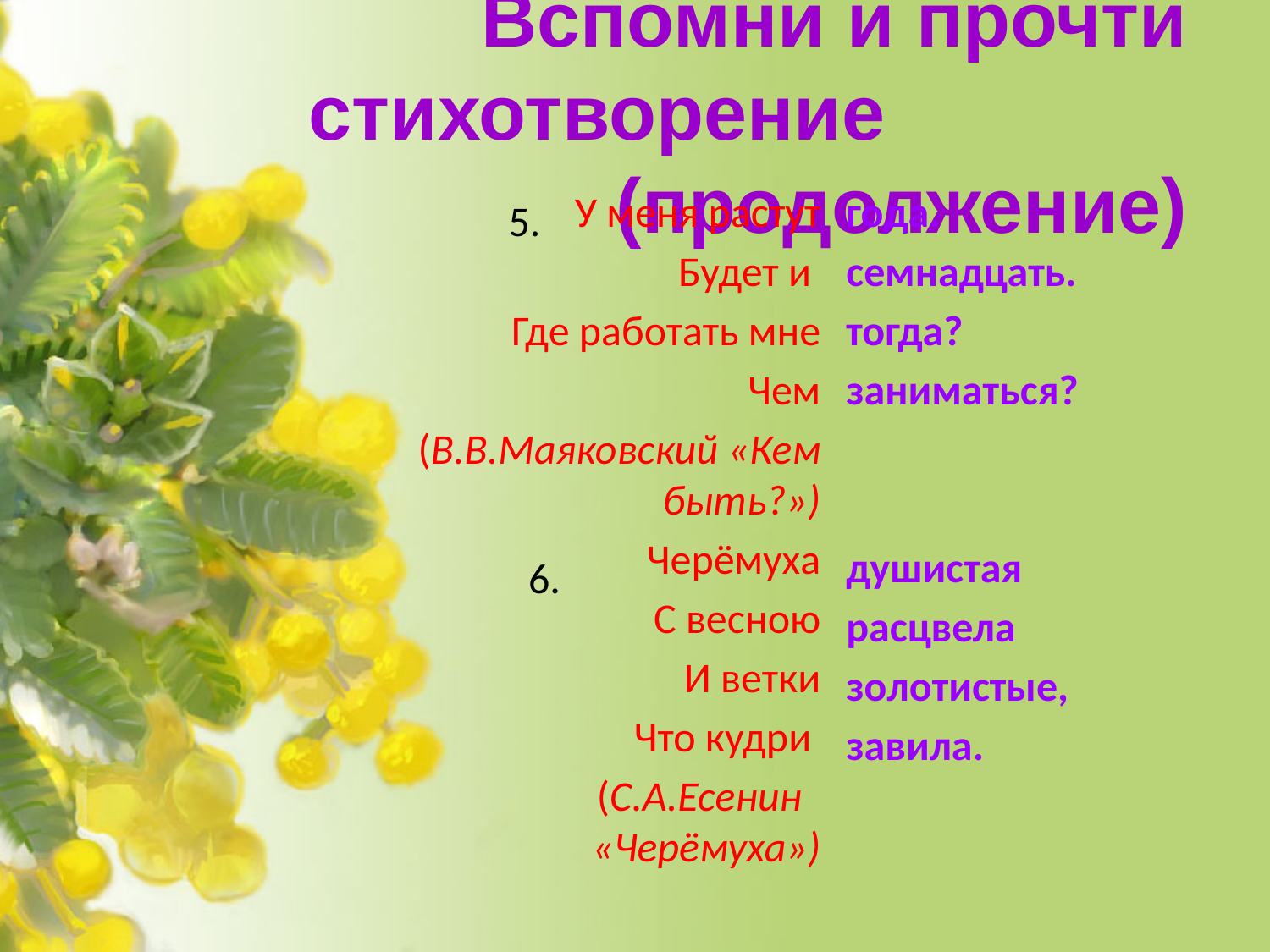

# Вспомни и прочти стихотворение               (продолжение)
У меня растут
Будет и
Где работать мне
Чем
 (В.В.Маяковский «Кем быть?»)
Черёмуха
С весною
И ветки
Что кудри
                   (С.А.Есенин   «Черёмуха»)
года.
семнадцать.
тогда?
заниматься?

душистая
расцвела
золотистые,
завила.
5.
6.